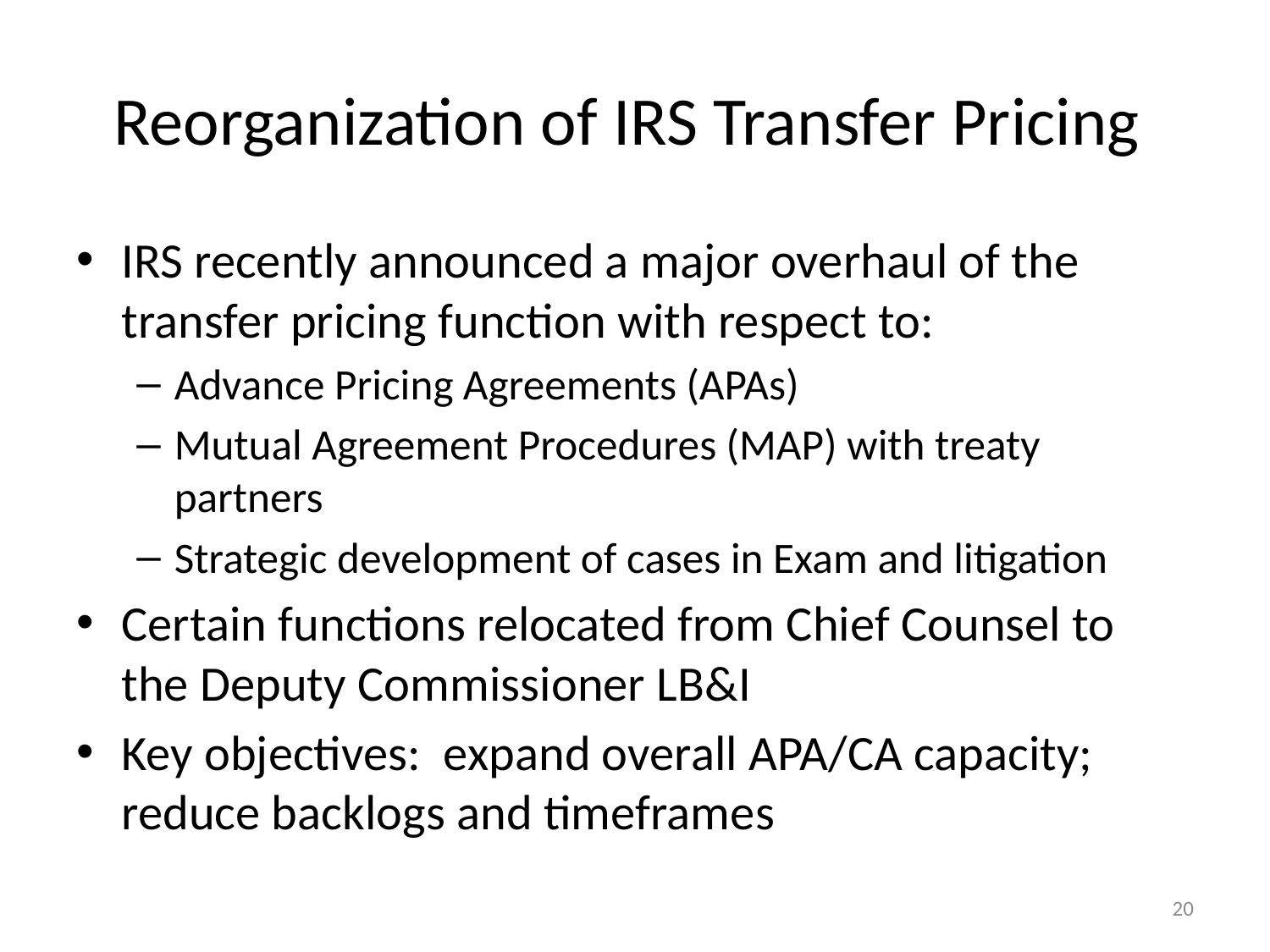

# Reorganization of IRS Transfer Pricing
IRS recently announced a major overhaul of the transfer pricing function with respect to:
Advance Pricing Agreements (APAs)
Mutual Agreement Procedures (MAP) with treaty partners
Strategic development of cases in Exam and litigation
Certain functions relocated from Chief Counsel to the Deputy Commissioner LB&I
Key objectives:  expand overall APA/CA capacity; reduce backlogs and timeframes
20